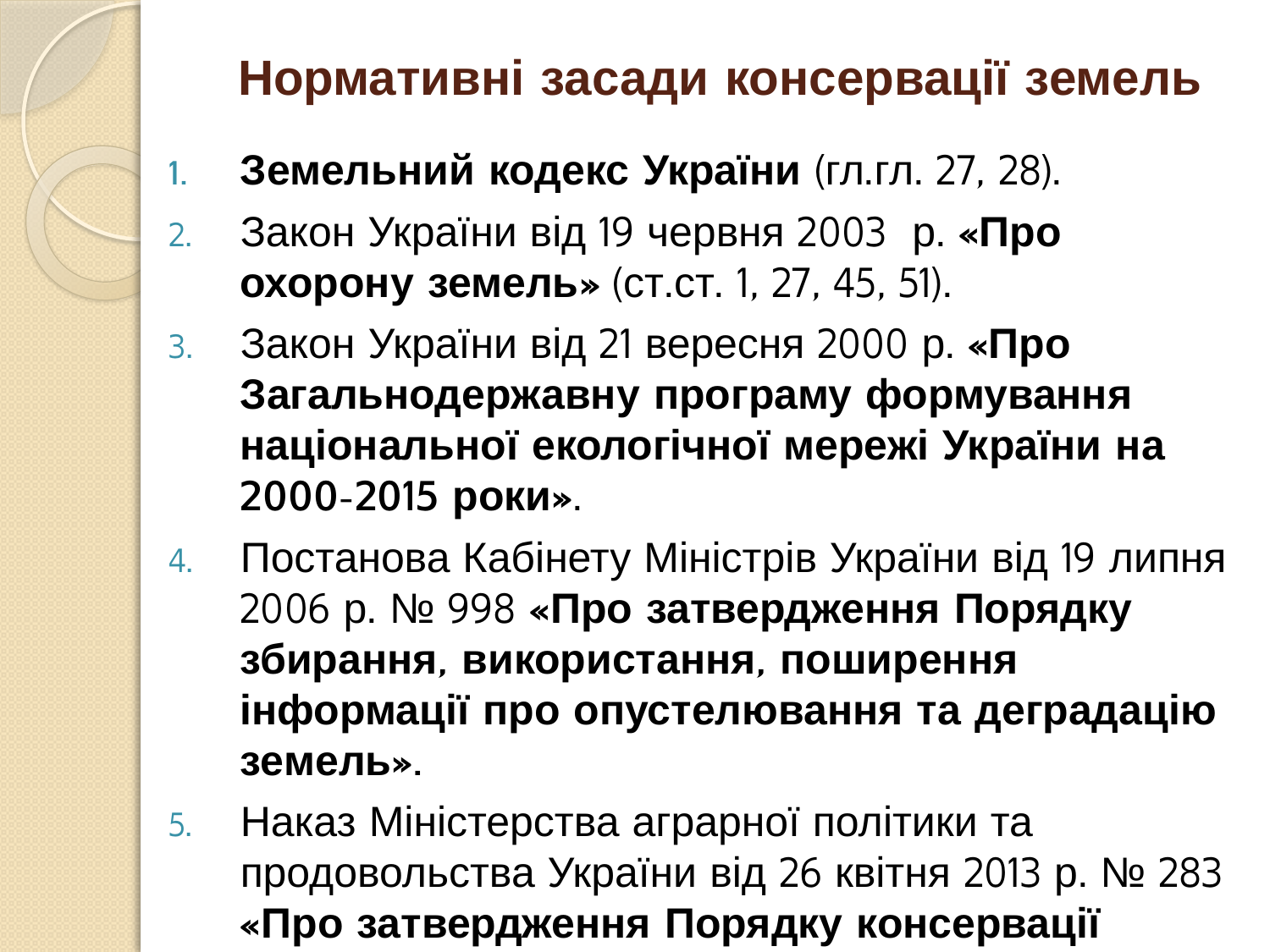

# Нормативні засади консервації земель
Земельний кодекс України (гл.гл. 27, 28).
Закон України від 19 червня 2003  р. «Про охорону земель» (ст.ст. 1, 27, 45, 51).
Закон України від 21 вересня 2000 р. «Про Загальнодержавну програму формування національної екологічної мережі України на 2000-2015 роки».
Постанова Кабінету Міністрів України від 19 липня 2006 р. № 998 «Про затвердження Порядку збирання, використання, поширення інформації про опустелювання та деградацію земель».
Наказ Міністерства аграрної політики та продовольства України від 26 квітня 2013 р. № 283 «Про затвердження Порядку консервації земель».